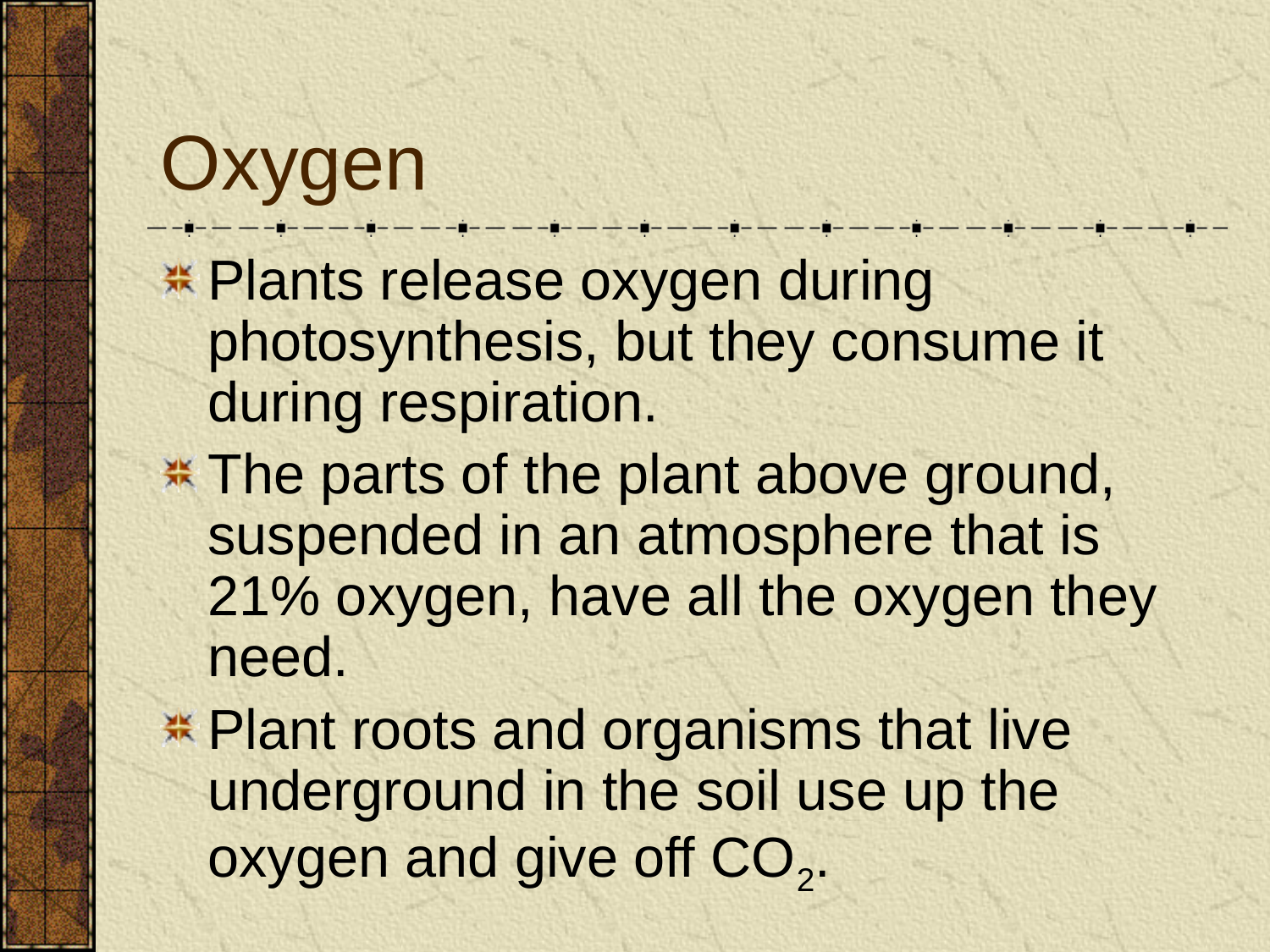

# Oxygen
Plants release oxygen during photosynthesis, but they consume it during respiration.
The parts of the plant above ground, suspended in an atmosphere that is 21% oxygen, have all the oxygen they need.
Plant roots and organisms that live underground in the soil use up the oxygen and give off CO2.